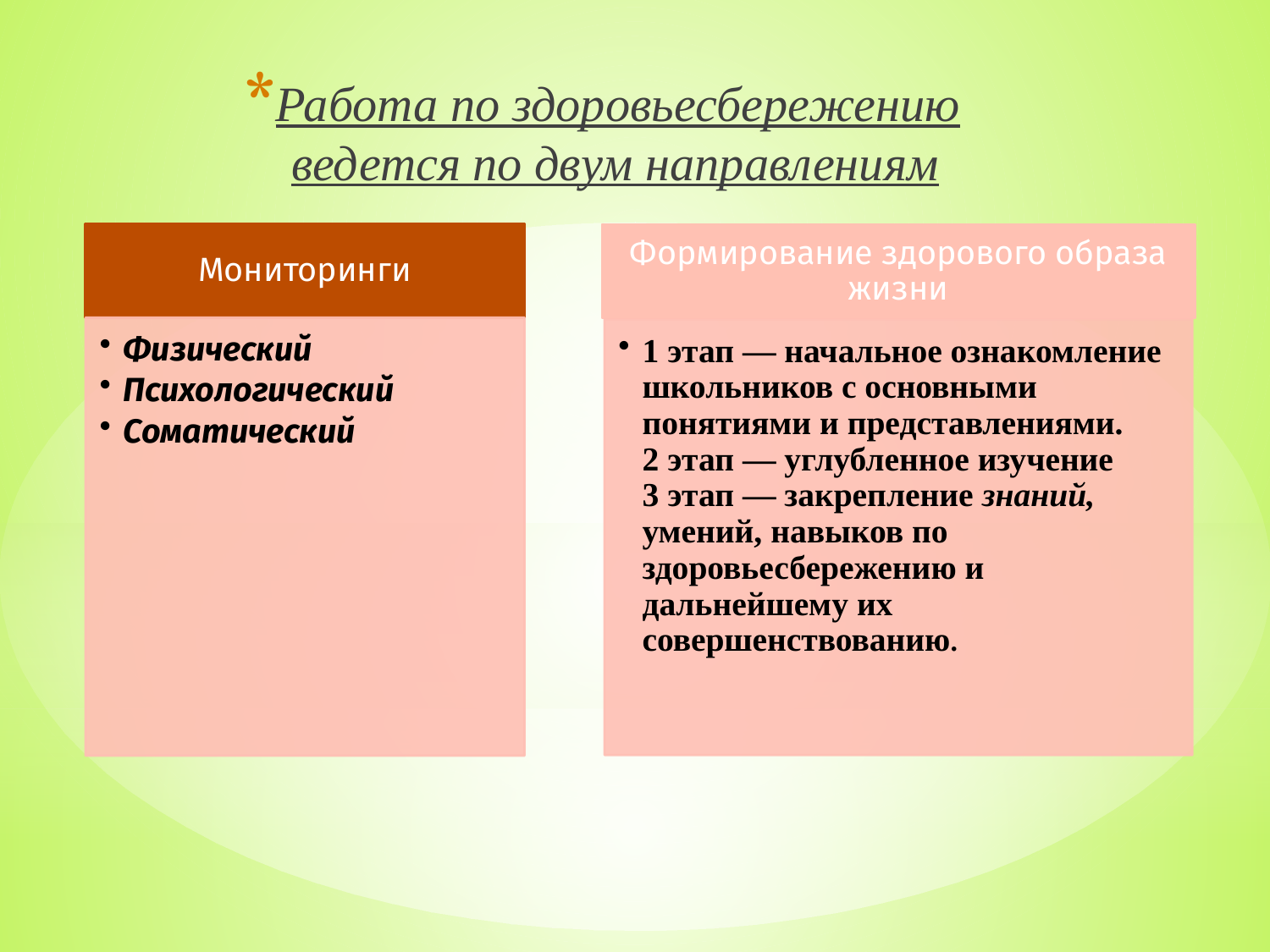

Работа по здоровьесбережению ведется по двум направлениям
Мониторинги
Физический
Психологический
Соматический
Формирование здорового образа жизни
1 этап — начальное ознакомление школьников с основными понятиями и представлениями.
2 этап — углубленное изучение
3 этап — закрепление знаний, умений, навыков по здоровьесбережению и дальнейшему их совершенствованию.